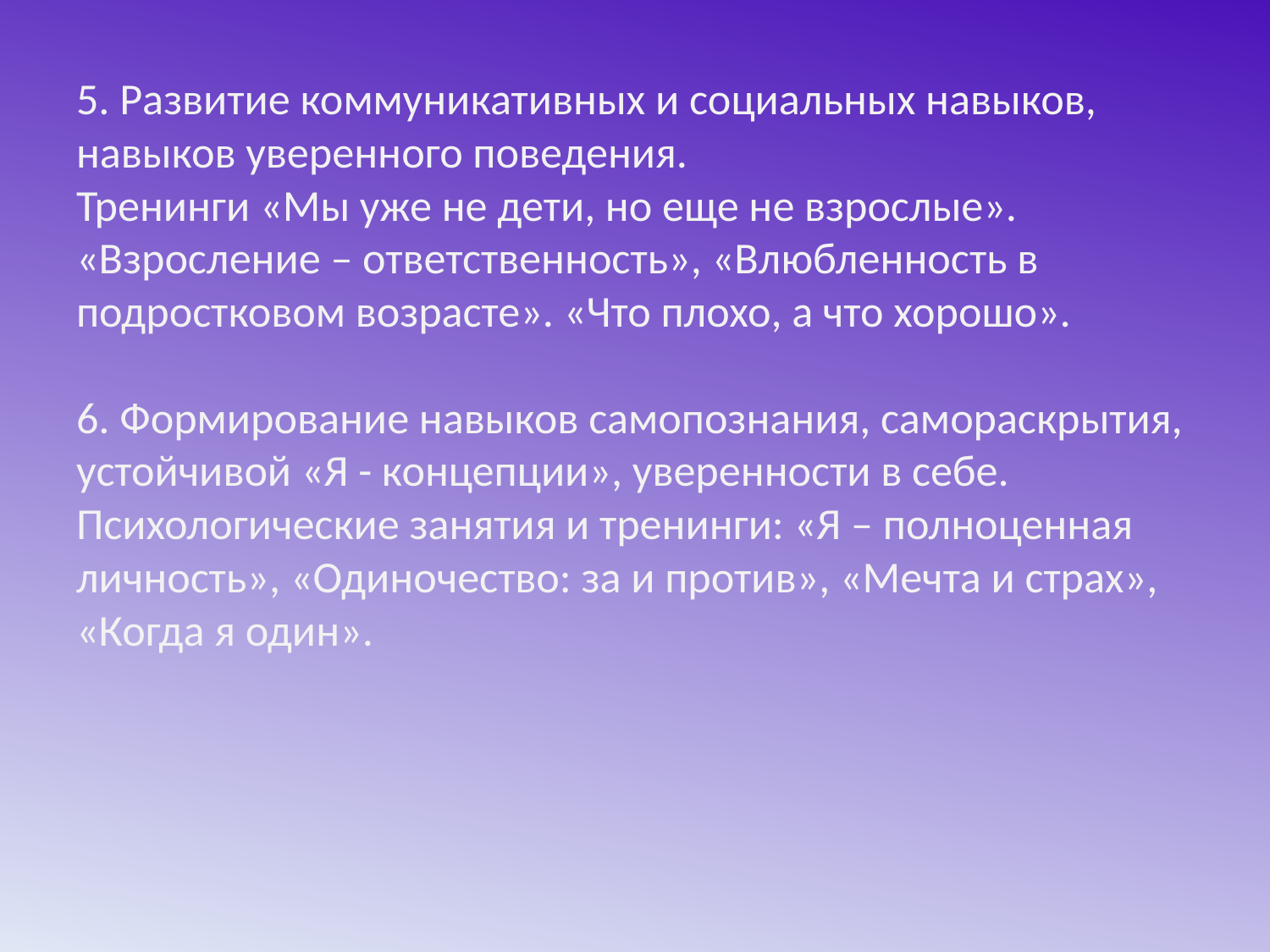

# 5. Развитие коммуникативных и социальных навыков, навыков уверенного поведения. Тренинги «Мы уже не дети, но еще не взрослые». «Взросление – ответственность», «Влюбленность в подростковом возрасте». «Что плохо, а что хорошо». 6. Формирование навыков самопознания, самораскрытия, устойчивой «Я - концепции», уверенности в себе. Психологические занятия и тренинги: «Я – полноценная личность», «Одиночество: за и против», «Мечта и страх», «Когда я один».